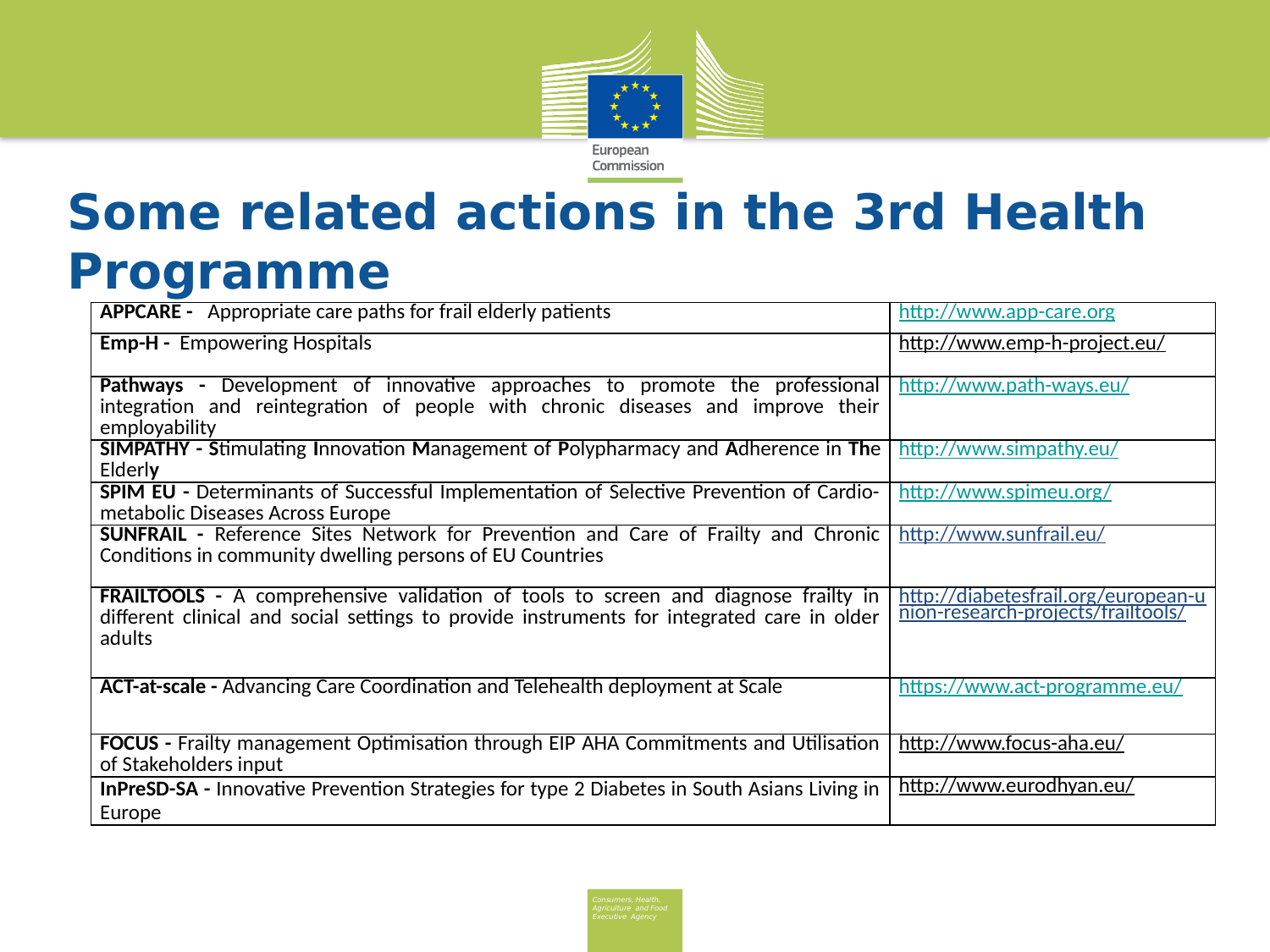

Some related actions in the 3rd Health Programme
#
| APPCARE - Appropriate care paths for frail elderly patients | http://www.app-care.org |
| --- | --- |
| Emp-H - Empowering Hospitals | http://www.emp-h-project.eu/ |
| Pathways - Development of innovative approaches to promote the professional integration and reintegration of people with chronic diseases and improve their employability | http://www.path-ways.eu/ |
| SIMPATHY - Stimulating Innovation Management of Polypharmacy and Adherence in The Elderly | http://www.simpathy.eu/ |
| SPIM EU - Determinants of Successful Implementation of Selective Prevention of Cardio-metabolic Diseases Across Europe | http://www.spimeu.org/ |
| SUNFRAIL - Reference Sites Network for Prevention and Care of Frailty and Chronic Conditions in community dwelling persons of EU Countries | http://www.sunfrail.eu/ |
| FRAILTOOLS - A comprehensive validation of tools to screen and diagnose frailty in different clinical and social settings to provide instruments for integrated care in older adults | http://diabetesfrail.org/european-union-research-projects/frailtools/ |
| ACT-at-scale - Advancing Care Coordination and Telehealth deployment at Scale | https://www.act-programme.eu/ |
| FOCUS - Frailty management Optimisation through EIP AHA Commitments and Utilisation of Stakeholders input | http://www.focus-aha.eu/ |
| InPreSD-SA - Innovative Prevention Strategies for type 2 Diabetes in South Asians Living in Europe | http://www.eurodhyan.eu/ |